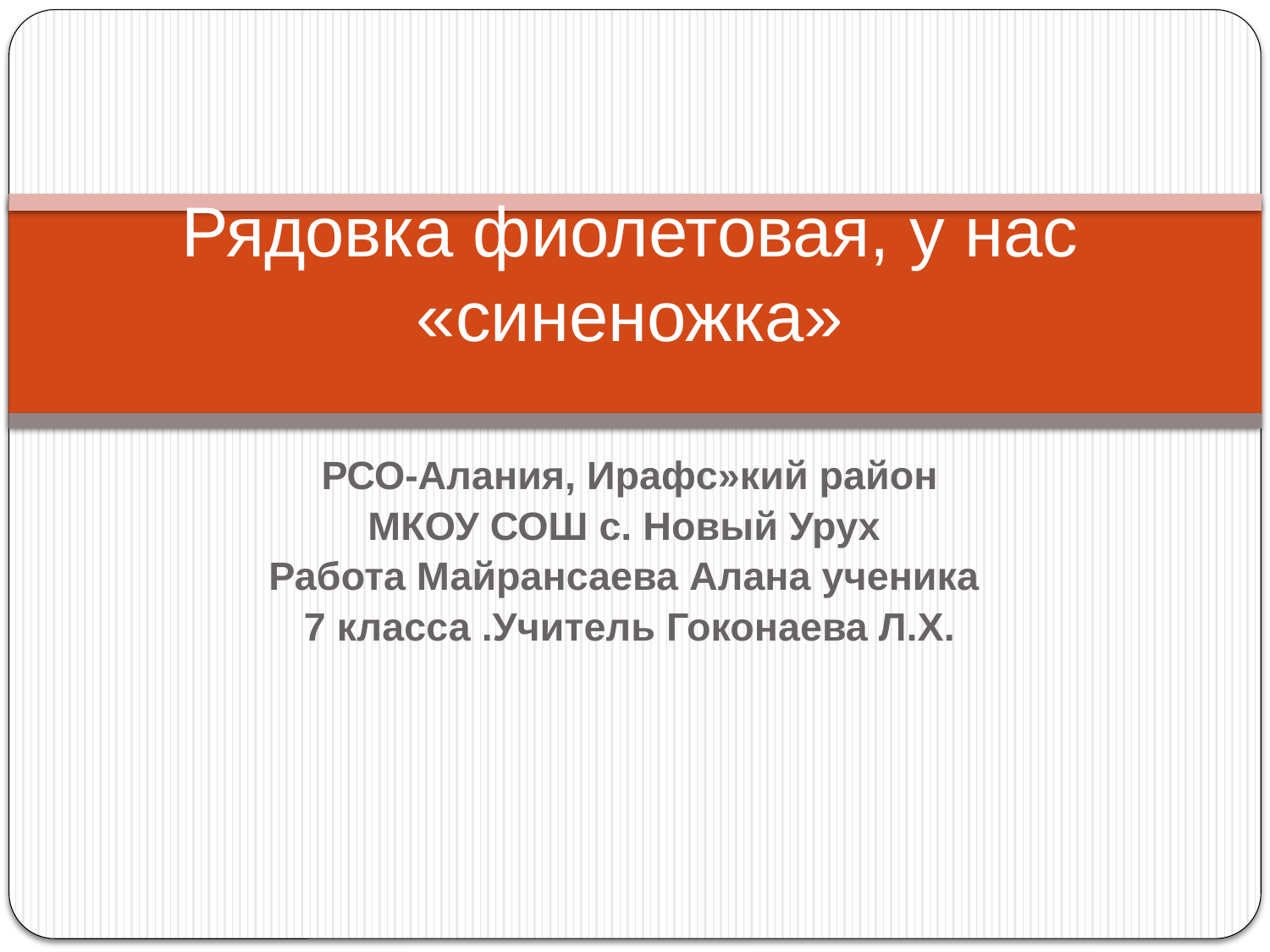

# Рядовка фиолетовая, у нас «синеножка»
 РСО-Алания, Ирафс»кий район
МКОУ СОШ с. Новый Урух
Работа Майрансаева Алана ученика
 7 класса .Учитель Гоконаева Л.Х.